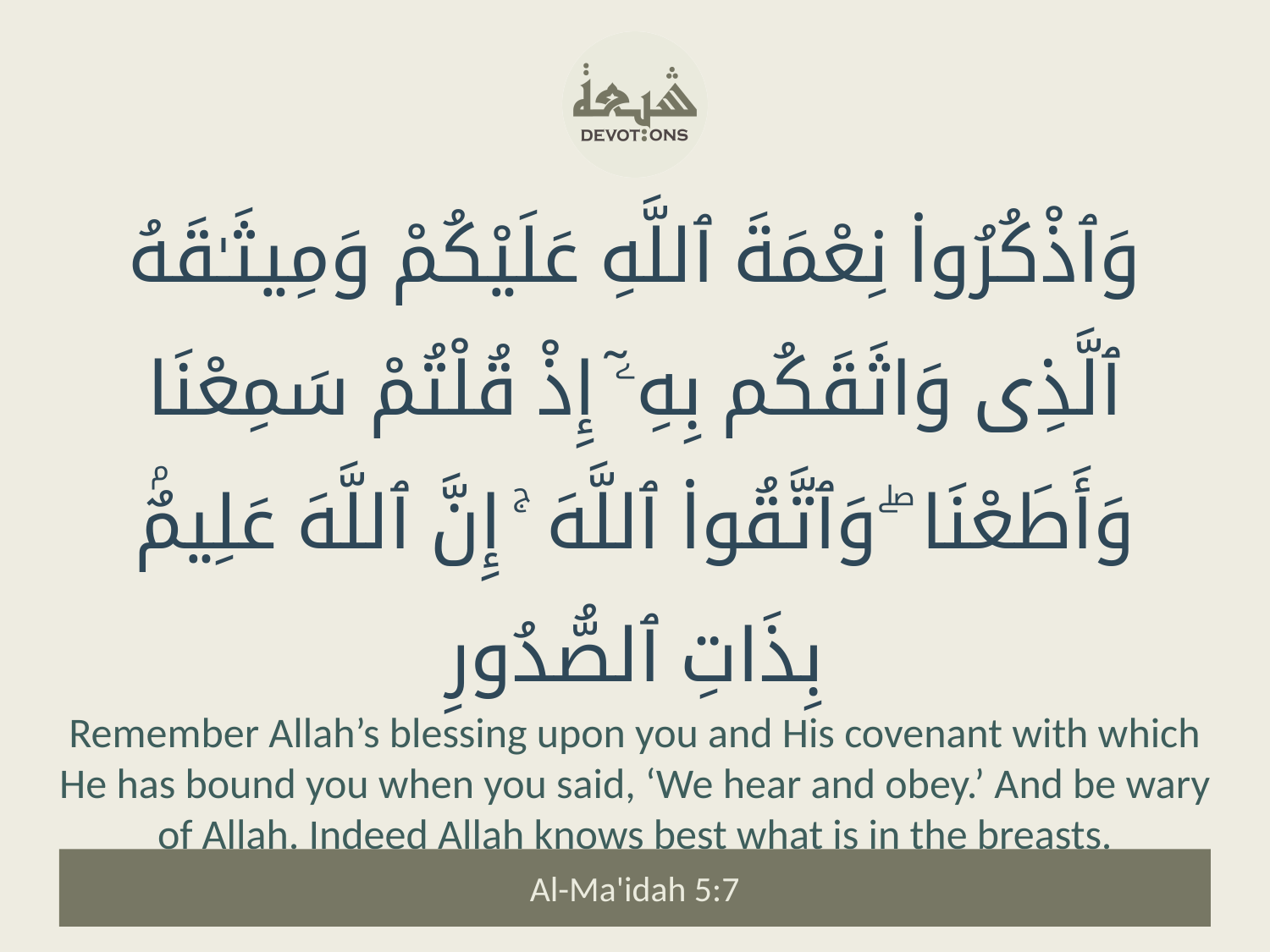

وَٱذْكُرُوا۟ نِعْمَةَ ٱللَّهِ عَلَيْكُمْ وَمِيثَـٰقَهُ ٱلَّذِى وَاثَقَكُم بِهِۦٓ إِذْ قُلْتُمْ سَمِعْنَا وَأَطَعْنَا ۖ وَٱتَّقُوا۟ ٱللَّهَ ۚ إِنَّ ٱللَّهَ عَلِيمٌۢ بِذَاتِ ٱلصُّدُورِ
Remember Allah’s blessing upon you and His covenant with which He has bound you when you said, ‘We hear and obey.’ And be wary of Allah. Indeed Allah knows best what is in the breasts.
Al-Ma'idah 5:7